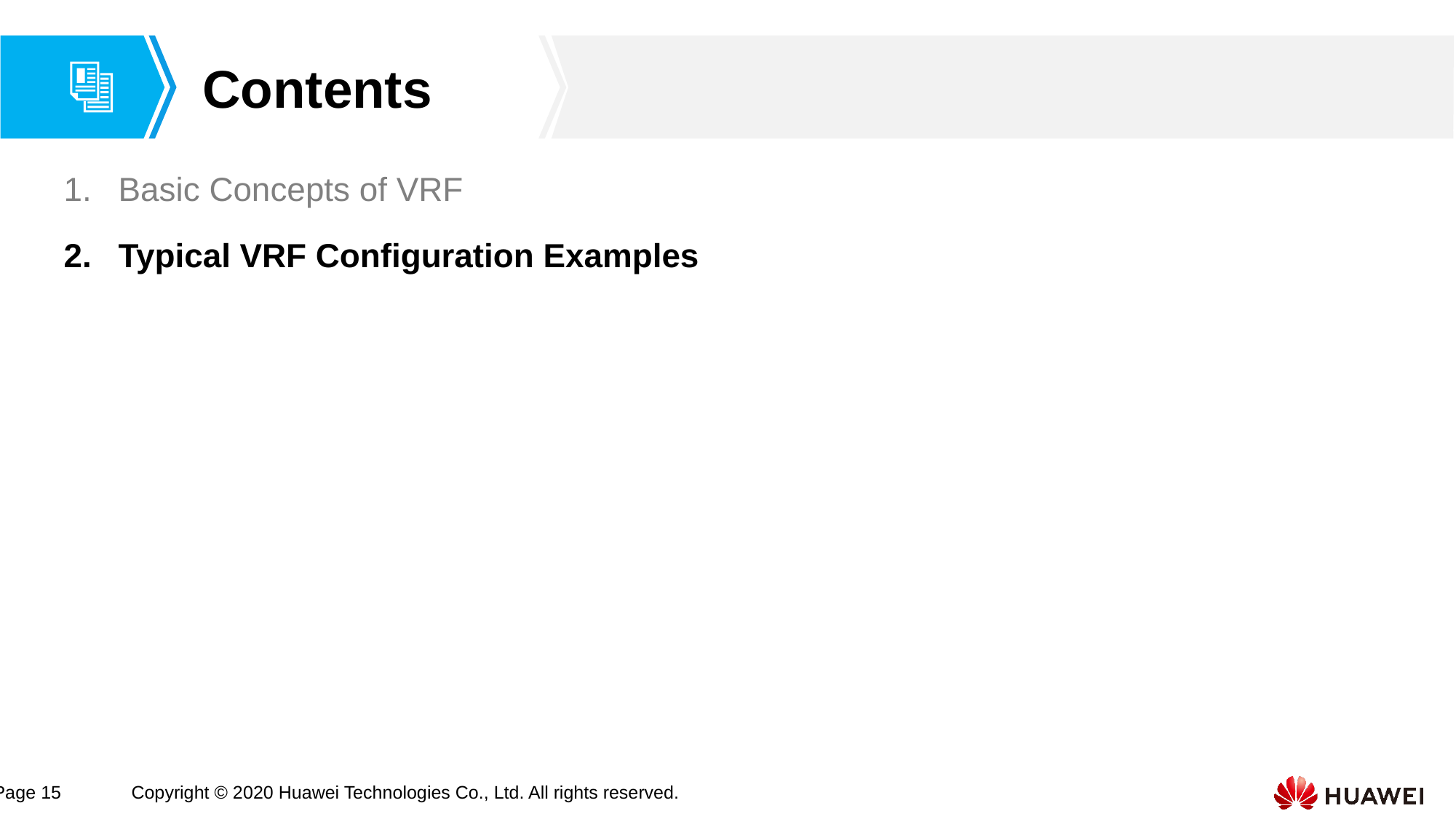

Basic Concepts of VRF
Typical VRF Configuration Examples